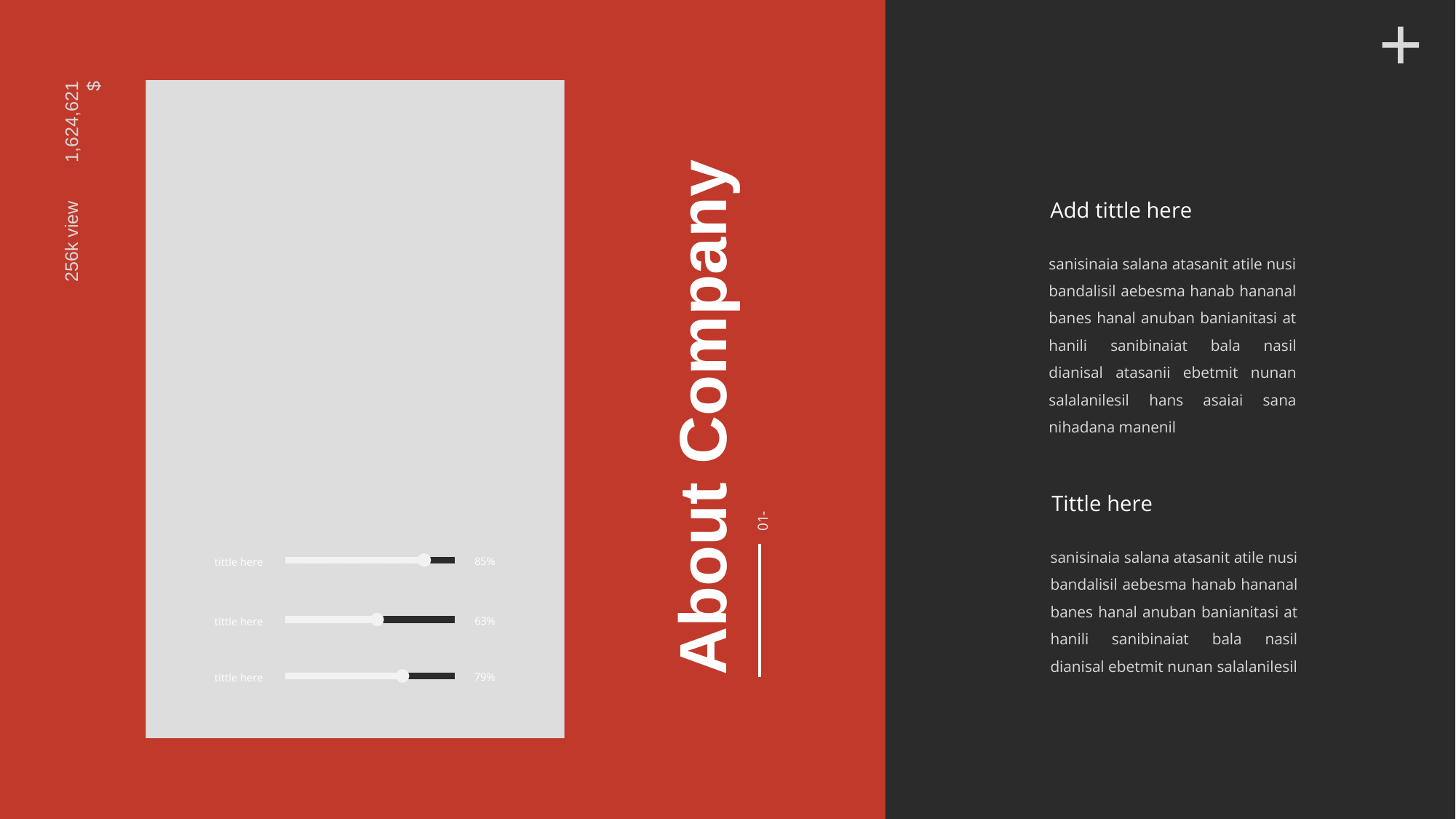

1,624,621 $
256k view
Add tittle here
sanisinaia salana atasanit atile nusi bandalisil aebesma hanab hananal banes hanal anuban banianitasi at hanili sanibinaiat bala nasil dianisal atasanii ebetmit nunan salalanilesil hans asaiai sana nihadana manenil
About Company
01-
Tittle here
sanisinaia salana atasanit atile nusi bandalisil aebesma hanab hananal banes hanal anuban banianitasi at hanili sanibinaiat bala nasil dianisal ebetmit nunan salalanilesil
85%
tittle here
63%
tittle here
79%
tittle here